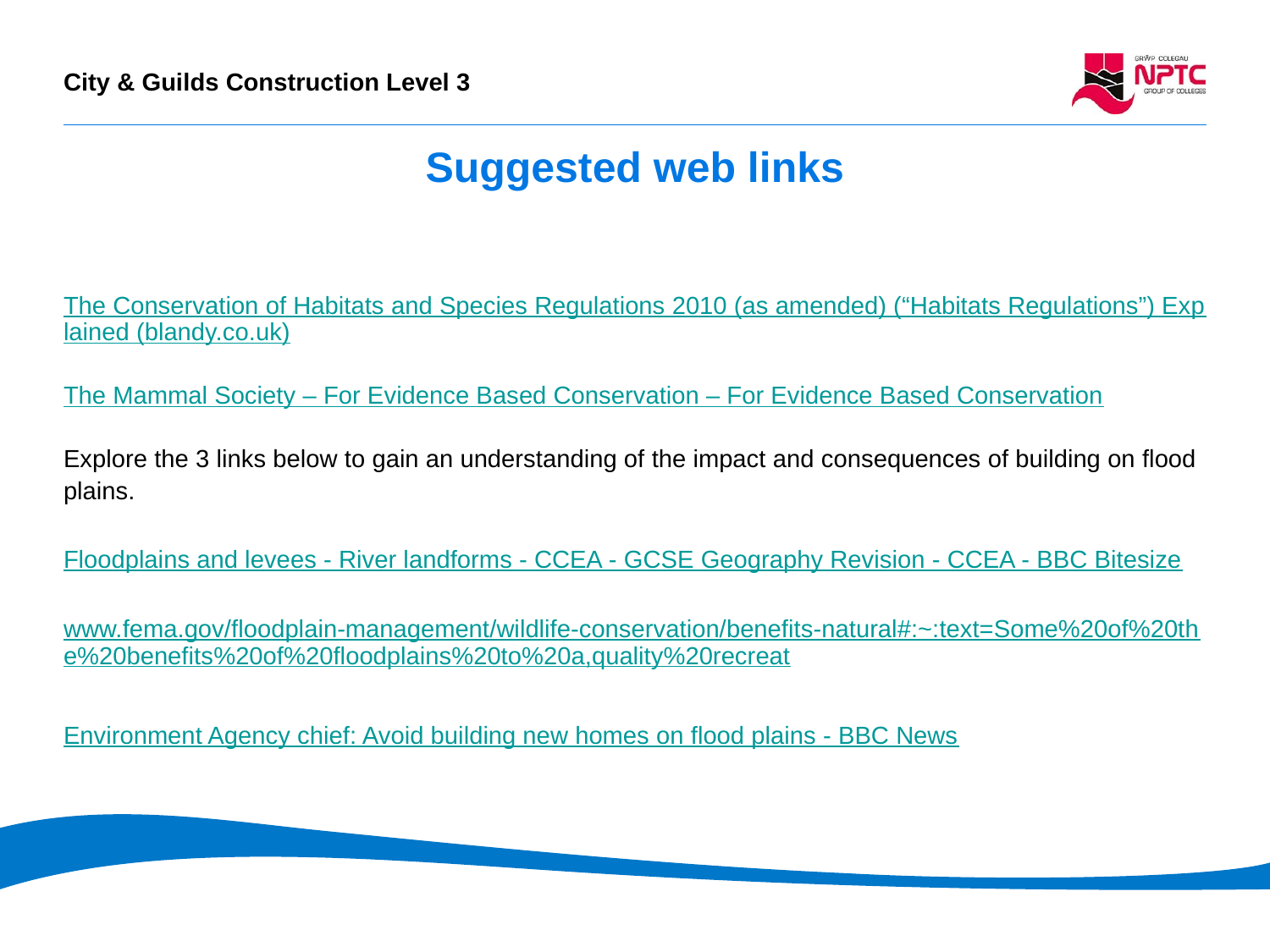

# Suggested web links

The Conservation of Habitats and Species Regulations 2010 (as amended) (“Habitats Regulations”) Explained (blandy.co.uk)
The Mammal Society – For Evidence Based Conservation – For Evidence Based Conservation
Explore the 3 links below to gain an understanding of the impact and consequences of building on flood plains.
Floodplains and levees - River landforms - CCEA - GCSE Geography Revision - CCEA - BBC Bitesize
www.fema.gov/floodplain-management/wildlife-conservation/benefits-natural#:~:text=Some%20of%20the%20benefits%20of%20floodplains%20to%20a,quality%20recreat
Environment Agency chief: Avoid building new homes on flood plains - BBC News